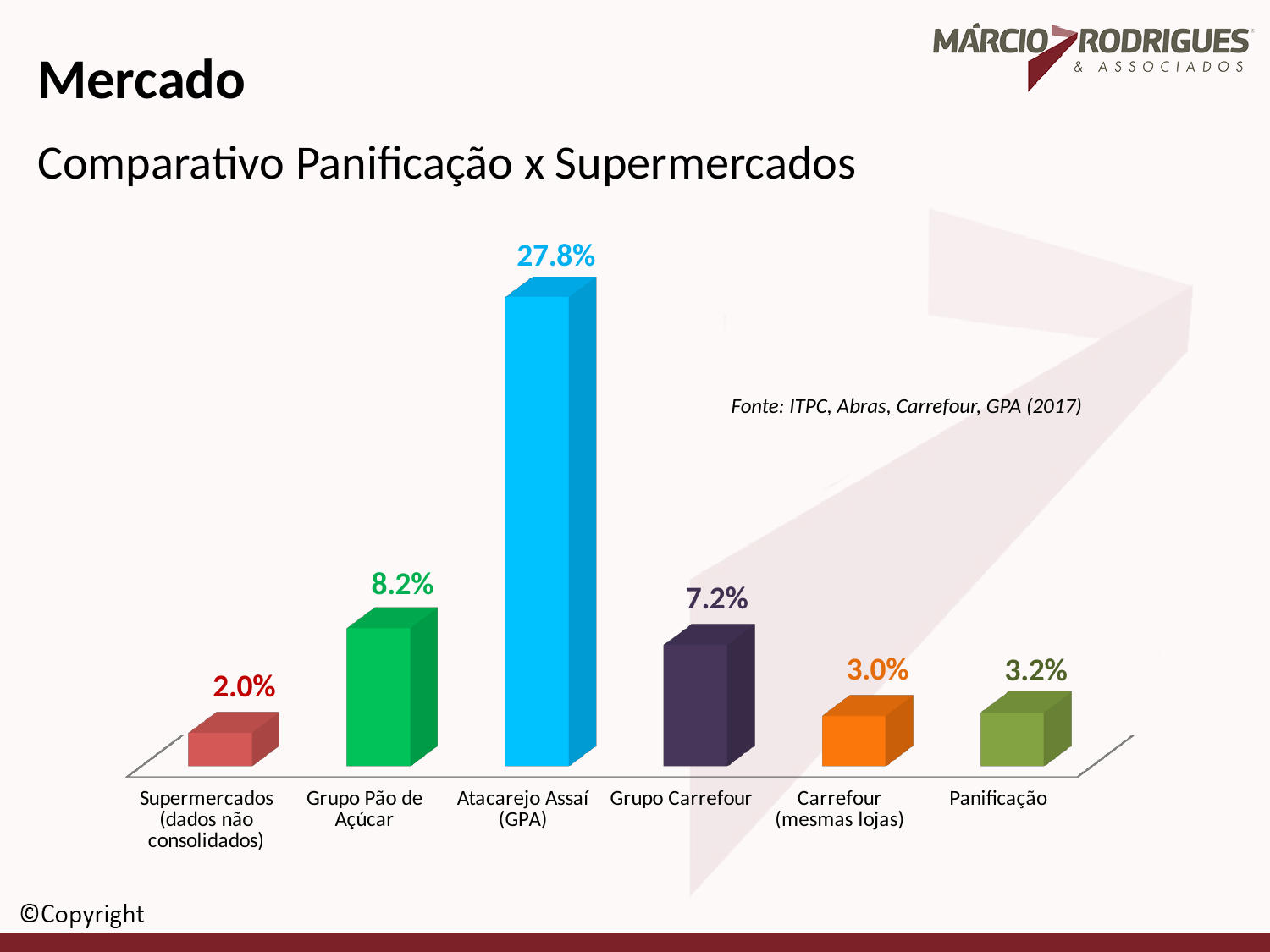

Mercado
Comparativo Panificação x Supermercados

[unsupported chart]

Fonte: ITPC, Abras, Carrefour, GPA (2017)